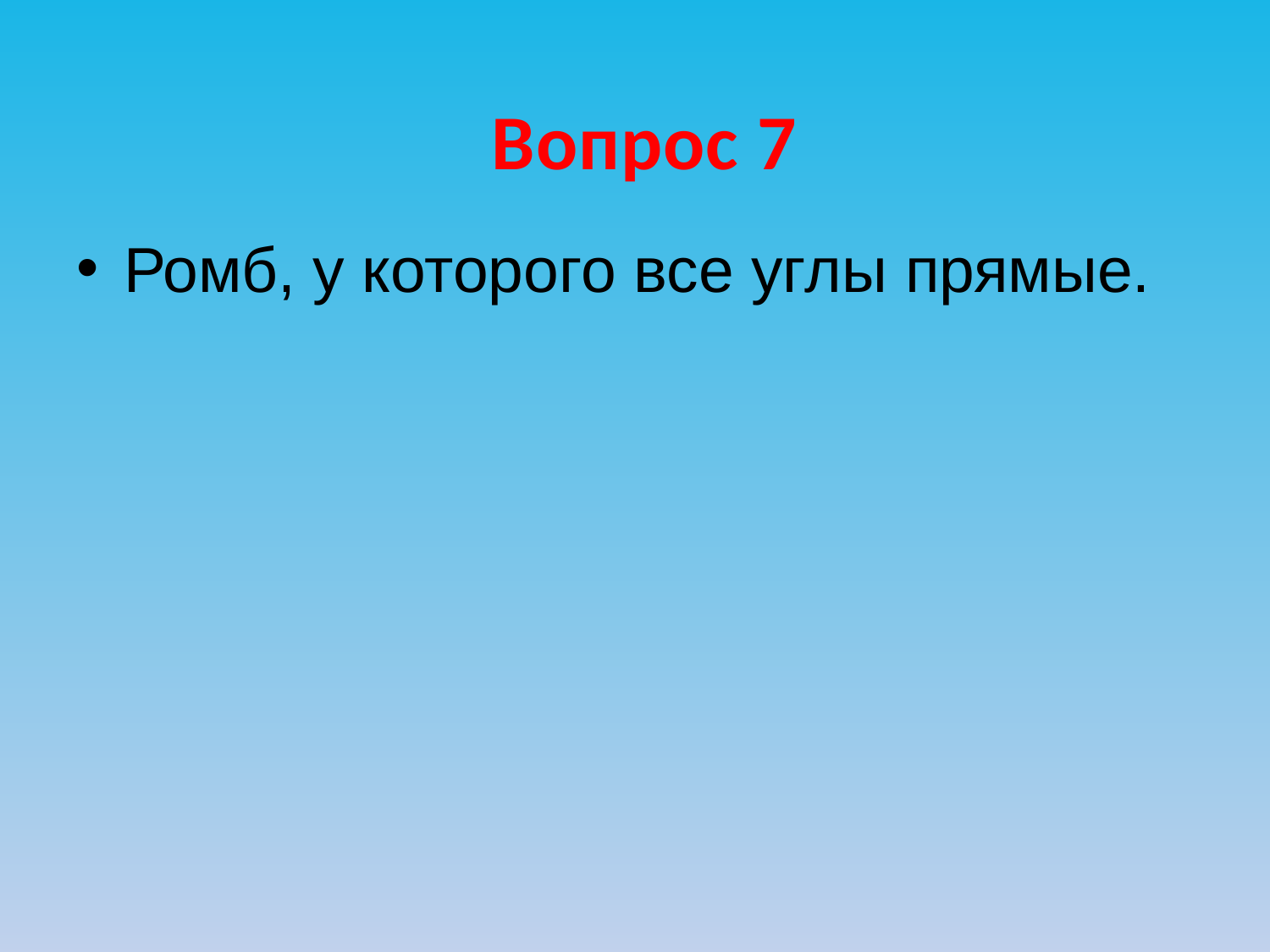

Вопрос 7
Ромб, у которого все углы прямые.